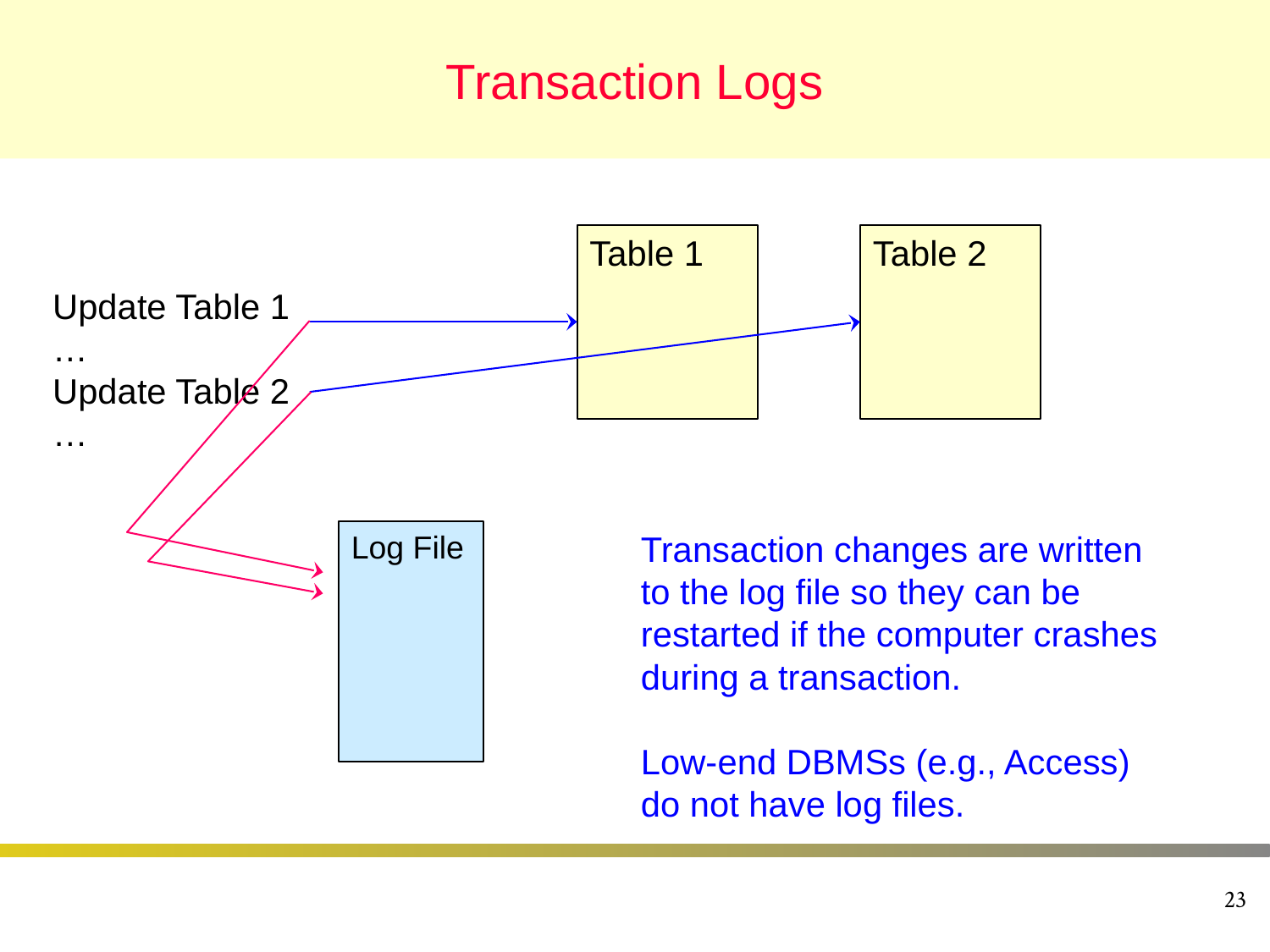

# Transaction Logs
Table 1
Table 2
Update Table 1
…
Update Table 2
…

Log File
Transaction changes are written to the log file so they can be restarted if the computer crashes during a transaction.

Low-end DBMSs (e.g., Access) do not have log files.
23